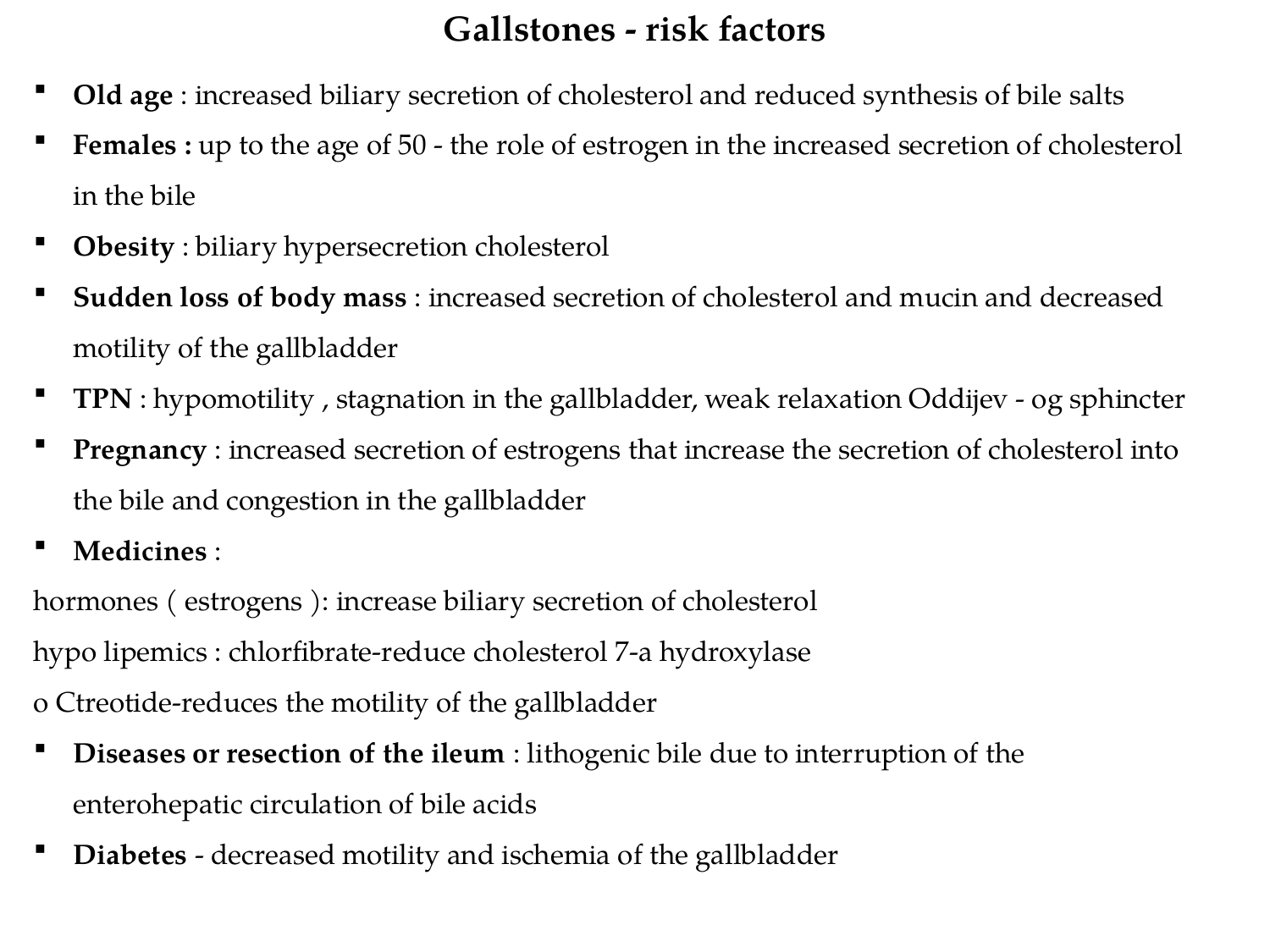

Gallstones - risk factors
Old age : increased biliary secretion of cholesterol and reduced synthesis of bile salts
Females : up to the age of 50 - the role of estrogen in the increased secretion of cholesterol in the bile
Obesity : biliary hypersecretion cholesterol
Sudden loss of body mass : increased secretion of cholesterol and mucin and decreased motility of the gallbladder
TPN : hypomotility , stagnation in the gallbladder, weak relaxation Oddijev - og sphincter
Pregnancy : increased secretion of estrogens that increase the secretion of cholesterol into the bile and congestion in the gallbladder
Medicines :
hormones ( estrogens ): increase biliary secretion of cholesterol
hypo lipemics : chlorfibrate-reduce cholesterol 7-a hydroxylase
o Ctreotide-reduces the motility of the gallbladder
Diseases or resection of the ileum : lithogenic bile due to interruption of the enterohepatic circulation of bile acids
Diabetes - decreased motility and ischemia of the gallbladder